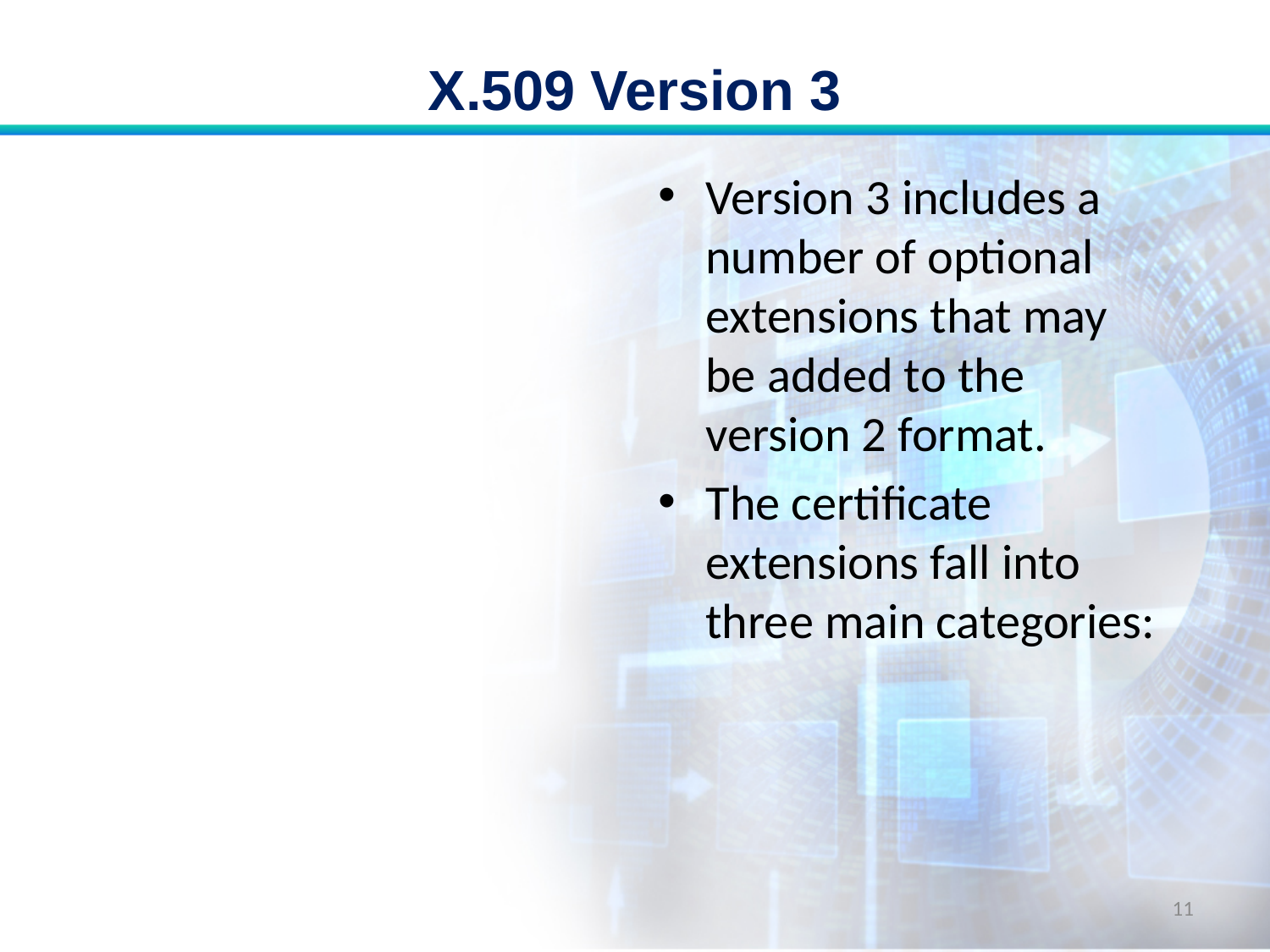

# X.509 Version 3
Version 3 includes a number of optional extensions that may be added to the version 2 format.
The certificate extensions fall into three main categories:
11